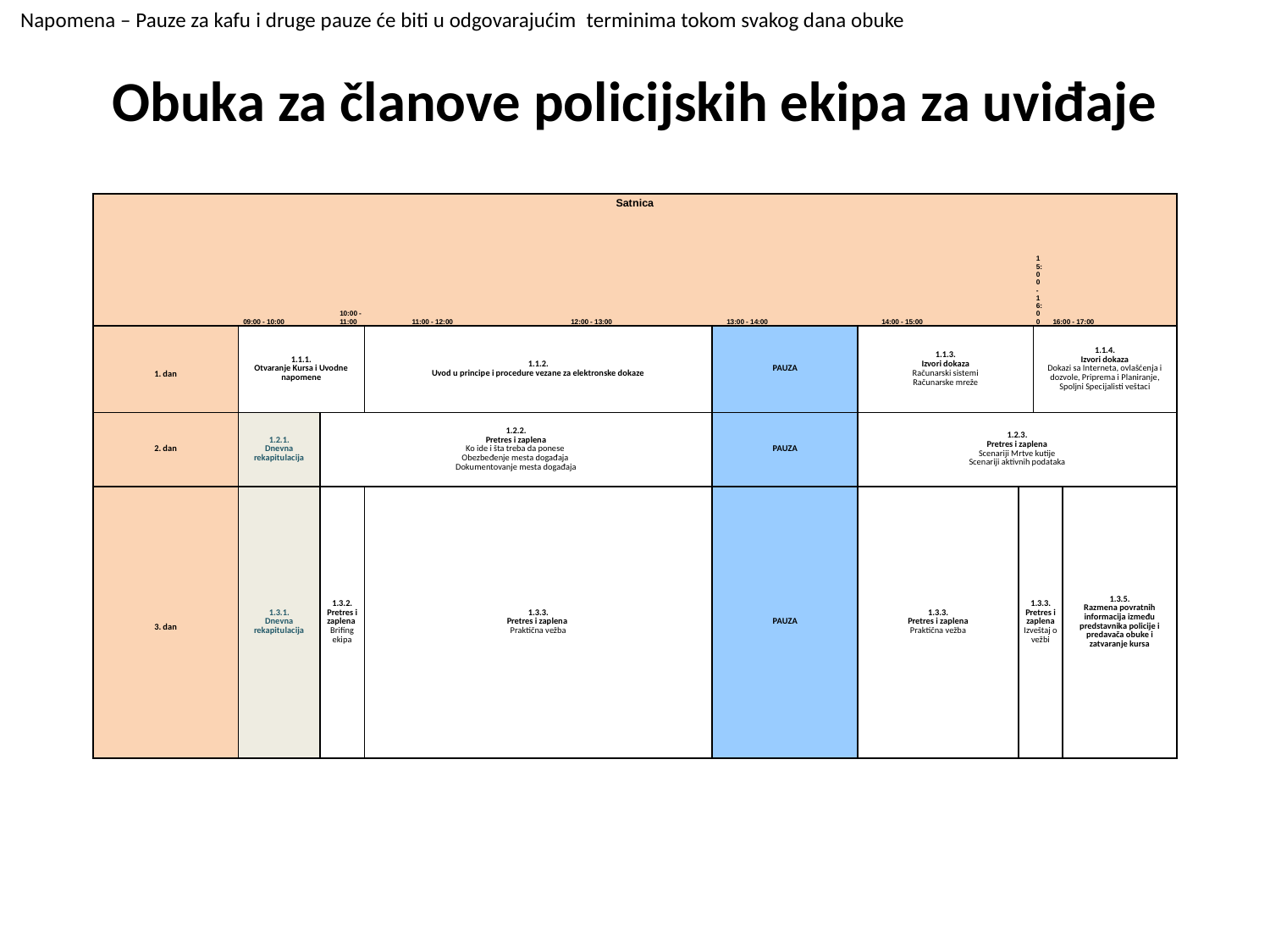

Napomena – Pauze za kafu i druge pauze će biti u odgovarajućim  terminima tokom svakog dana obuke

# Obuka za članove policijskih ekipa za uviđaje
| Satnica |  |  |  |  |  |  |  |  |  |  |  |  |  |
| --- | --- | --- | --- | --- | --- | --- | --- | --- | --- | --- | --- | --- | --- |
|  | 09:00 - 10:00 |  | 10:00 -11:00 |  | 11:00 - 12:00 | 12:00 - 13:00 | 13:00 - 14:00 | 14:00 - 15:00 | 15:00 - 16:00 |  |  | 16:00 - 17:00 |  |
| 1. dan | 1.1.1. Otvaranje Kursa i Uvodne napomene |  |  | 1.1.2. Uvod u principe i procedure vezane za elektronske dokaze |  |  | PAUZA | 1.1.3. Izvori dokaza Računarski sistemi Računarske mreže |  |  | 1.1.4. Izvori dokaza Dokazi sa Interneta, ovlašćenja i dozvole, Priprema i Planiranje, Spoljni Specijalisti veštaci |  |  |
| 2. dan | 1.2.1. Dnevna rekapitulacija | 1.2.2. Pretres i zaplena Ko ide i šta treba da ponese Obezbeđenje mesta događaja Dokumentovanje mesta događaja |  |  |  |  | PAUZA | 1.2.3. Pretres i zaplena Scenariji Mrtve kutije Scenariji aktivnih podataka |  |  |  |  |  |
| 3. dan | 1.3.1. Dnevna rekapitulacija | 1.3.2. Pretres i zaplena Brifing ekipa |  | 1.3.3. Pretres i zaplena Praktična vežba |  |  | PAUZA | 1.3.3. Pretres i zaplena Praktična vežba |  | 1.3.3. Pretres i zaplena Izveštaj o vežbi |  |  | 1.3.5. Razmena povratnih informacija između predstavnika policije i predavača obuke i zatvaranje kursa |